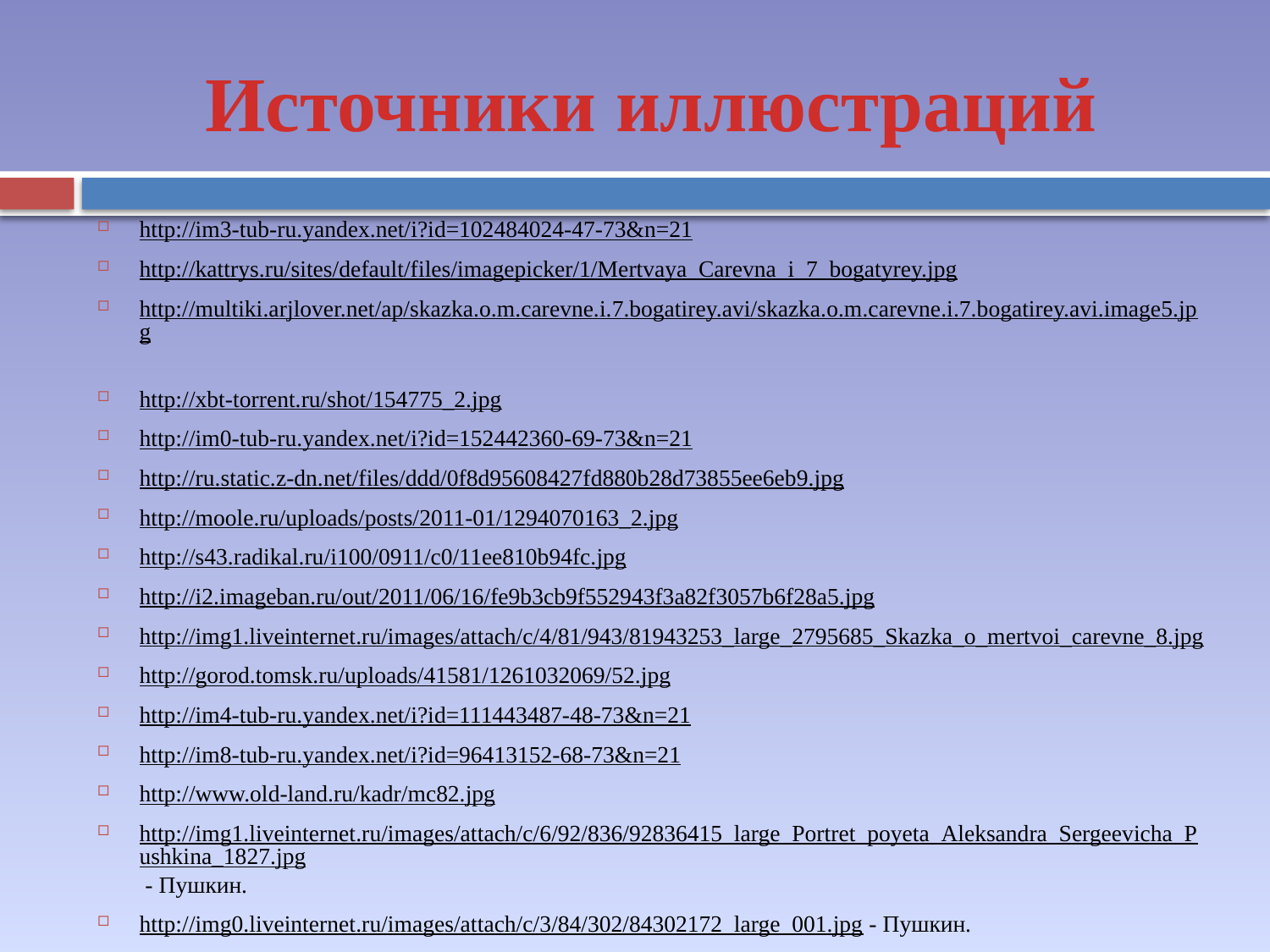

# Источники иллюстраций
http://im3-tub-ru.yandex.net/i?id=102484024-47-73&n=21
http://kattrys.ru/sites/default/files/imagepicker/1/Mertvaya_Carevna_i_7_bogatyrey.jpg
http://multiki.arjlover.net/ap/skazka.o.m.carevne.i.7.bogatirey.avi/skazka.o.m.carevne.i.7.bogatirey.avi.image5.jpg
http://xbt-torrent.ru/shot/154775_2.jpg
http://im0-tub-ru.yandex.net/i?id=152442360-69-73&n=21
http://ru.static.z-dn.net/files/ddd/0f8d95608427fd880b28d73855ee6eb9.jpg
http://moole.ru/uploads/posts/2011-01/1294070163_2.jpg
http://s43.radikal.ru/i100/0911/c0/11ee810b94fc.jpg
http://i2.imageban.ru/out/2011/06/16/fe9b3cb9f552943f3a82f3057b6f28a5.jpg
http://img1.liveinternet.ru/images/attach/c/4/81/943/81943253_large_2795685_Skazka_o_mertvoi_carevne_8.jpg
http://gorod.tomsk.ru/uploads/41581/1261032069/52.jpg
http://im4-tub-ru.yandex.net/i?id=111443487-48-73&n=21
http://im8-tub-ru.yandex.net/i?id=96413152-68-73&n=21
http://www.old-land.ru/kadr/mc82.jpg
http://img1.liveinternet.ru/images/attach/c/6/92/836/92836415_large_Portret_poyeta_Aleksandra_Sergeevicha_Pushkina_1827.jpg - Пушкин.
http://img0.liveinternet.ru/images/attach/c/3/84/302/84302172_large_001.jpg - Пушкин.